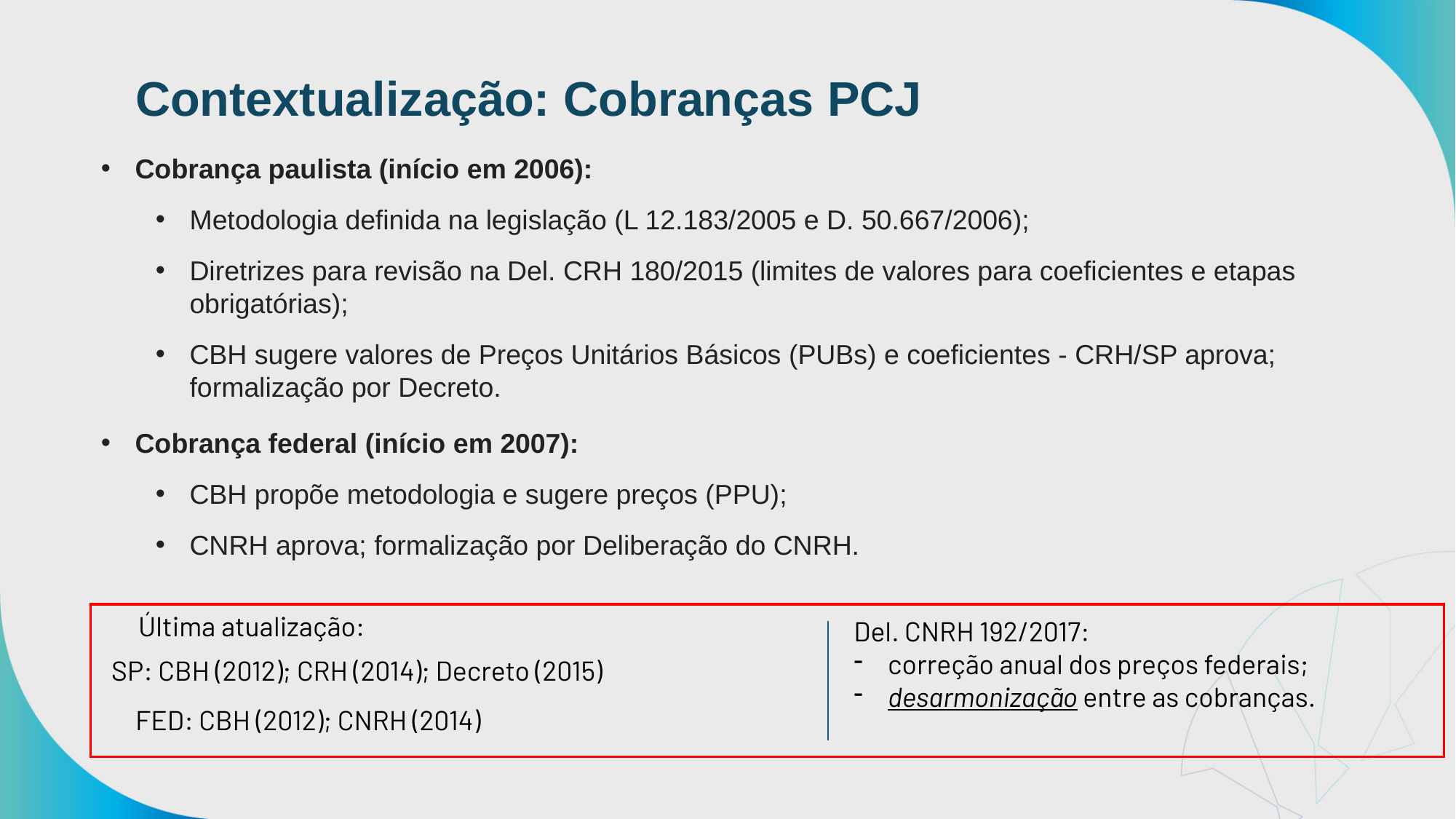

Contextualização: Cobranças PCJ
Cobrança paulista (início em 2006):
Metodologia definida na legislação (L 12.183/2005 e D. 50.667/2006);
Diretrizes para revisão na Del. CRH 180/2015 (limites de valores para coeficientes e etapas obrigatórias);
CBH sugere valores de Preços Unitários Básicos (PUBs) e coeficientes - CRH/SP aprova; formalização por Decreto.
Cobrança federal (início em 2007):
CBH propõe metodologia e sugere preços (PPU);
CNRH aprova; formalização por Deliberação do CNRH.

Última atualização:
Del. CNRH 192/2017:
correção anual dos preços federais;
desarmonização entre as cobranças.
SP: CBH (2012); CRH (2014); Decreto (2015)
FED: CBH (2012); CNRH (2014)